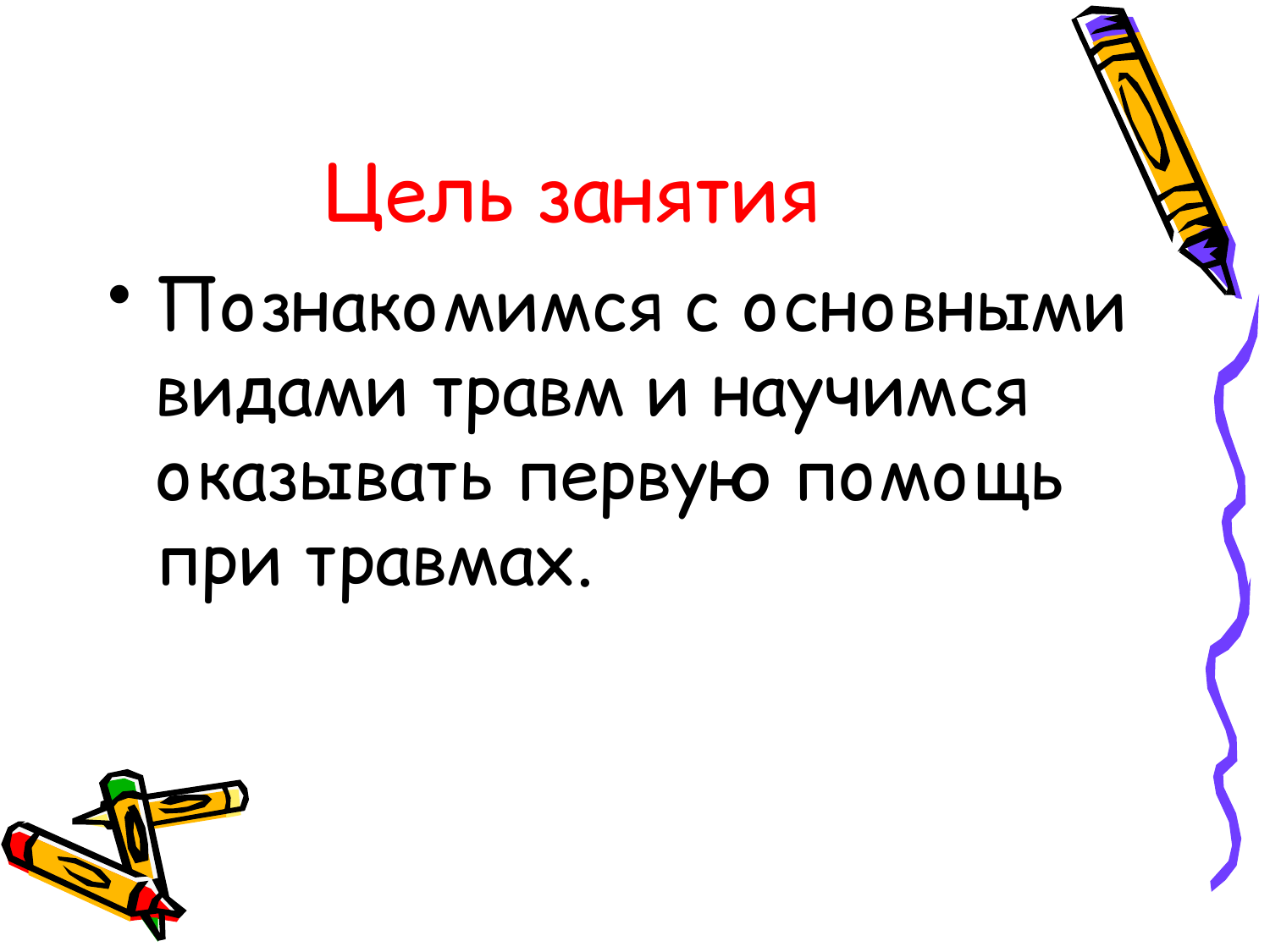

# Цель занятия
Познакомимся с основными видами травм и научимся оказывать первую помощь при травмах.